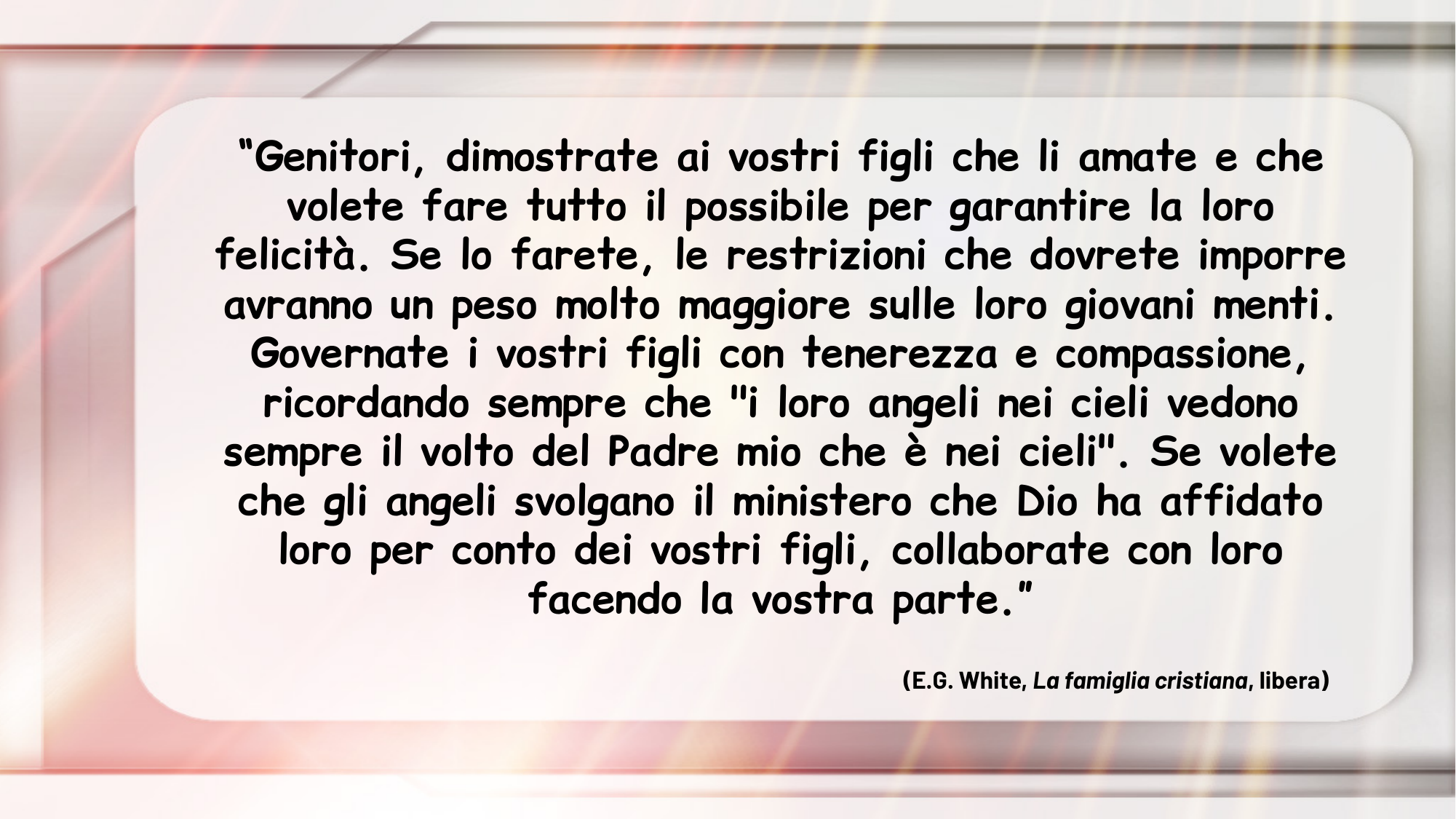

“Genitori, dimostrate ai vostri figli che li amate e che volete fare tutto il possibile per garantire la loro felicità. Se lo farete, le restrizioni che dovrete imporre avranno un peso molto maggiore sulle loro giovani menti. Governate i vostri figli con tenerezza e compassione, ricordando sempre che "i loro angeli nei cieli vedono sempre il volto del Padre mio che è nei cieli". Se volete che gli angeli svolgano il ministero che Dio ha affidato loro per conto dei vostri figli, collaborate con loro facendo la vostra parte.”
(E.G. White, La famiglia cristiana, libera)